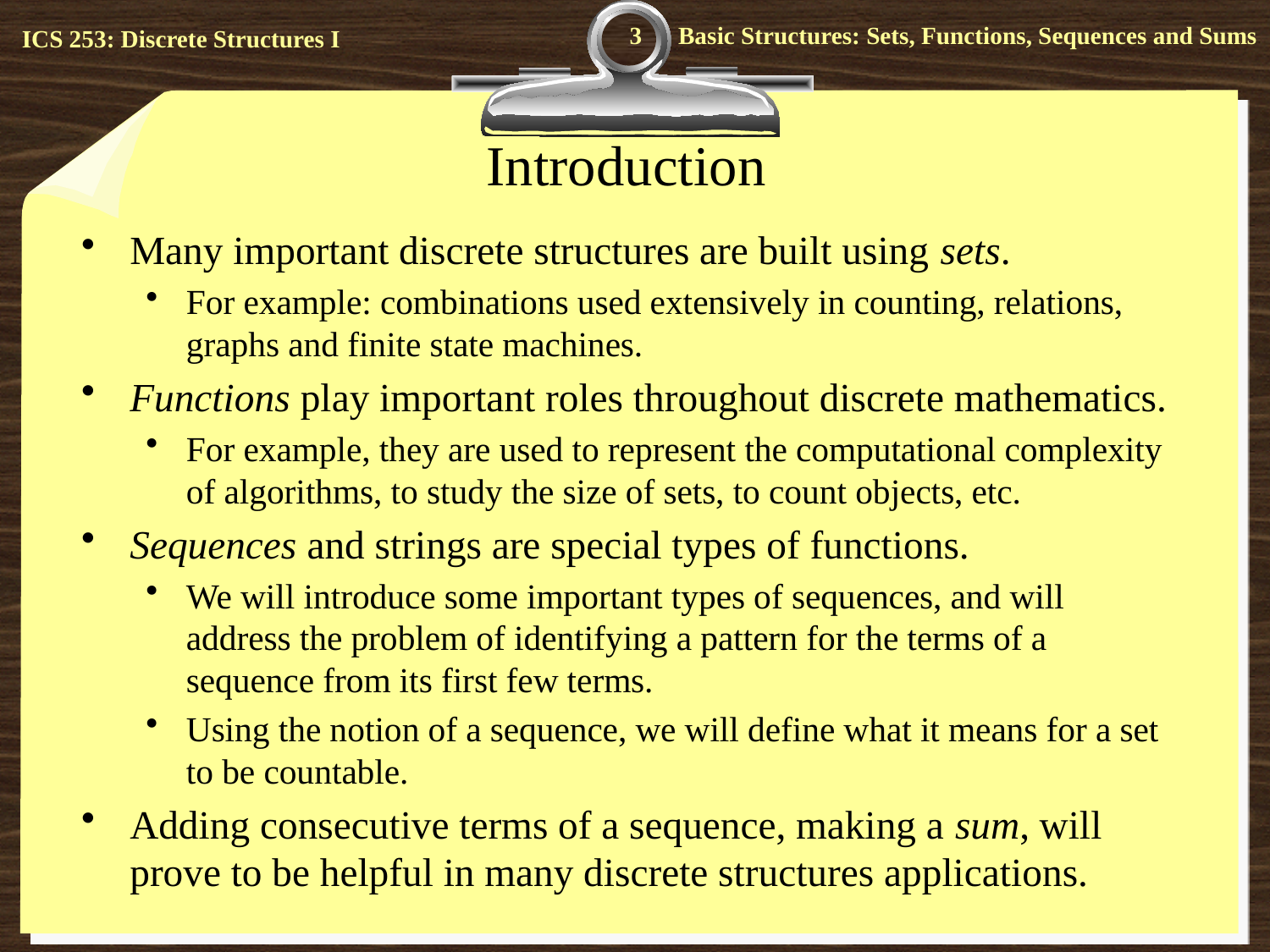

3
# Introduction
Many important discrete structures are built using sets.
For example: combinations used extensively in counting, relations, graphs and finite state machines.
Functions play important roles throughout discrete mathematics.
For example, they are used to represent the computational complexity of algorithms, to study the size of sets, to count objects, etc.
Sequences and strings are special types of functions.
We will introduce some important types of sequences, and will address the problem of identifying a pattern for the terms of a sequence from its first few terms.
Using the notion of a sequence, we will define what it means for a set to be countable.
Adding consecutive terms of a sequence, making a sum, will prove to be helpful in many discrete structures applications.